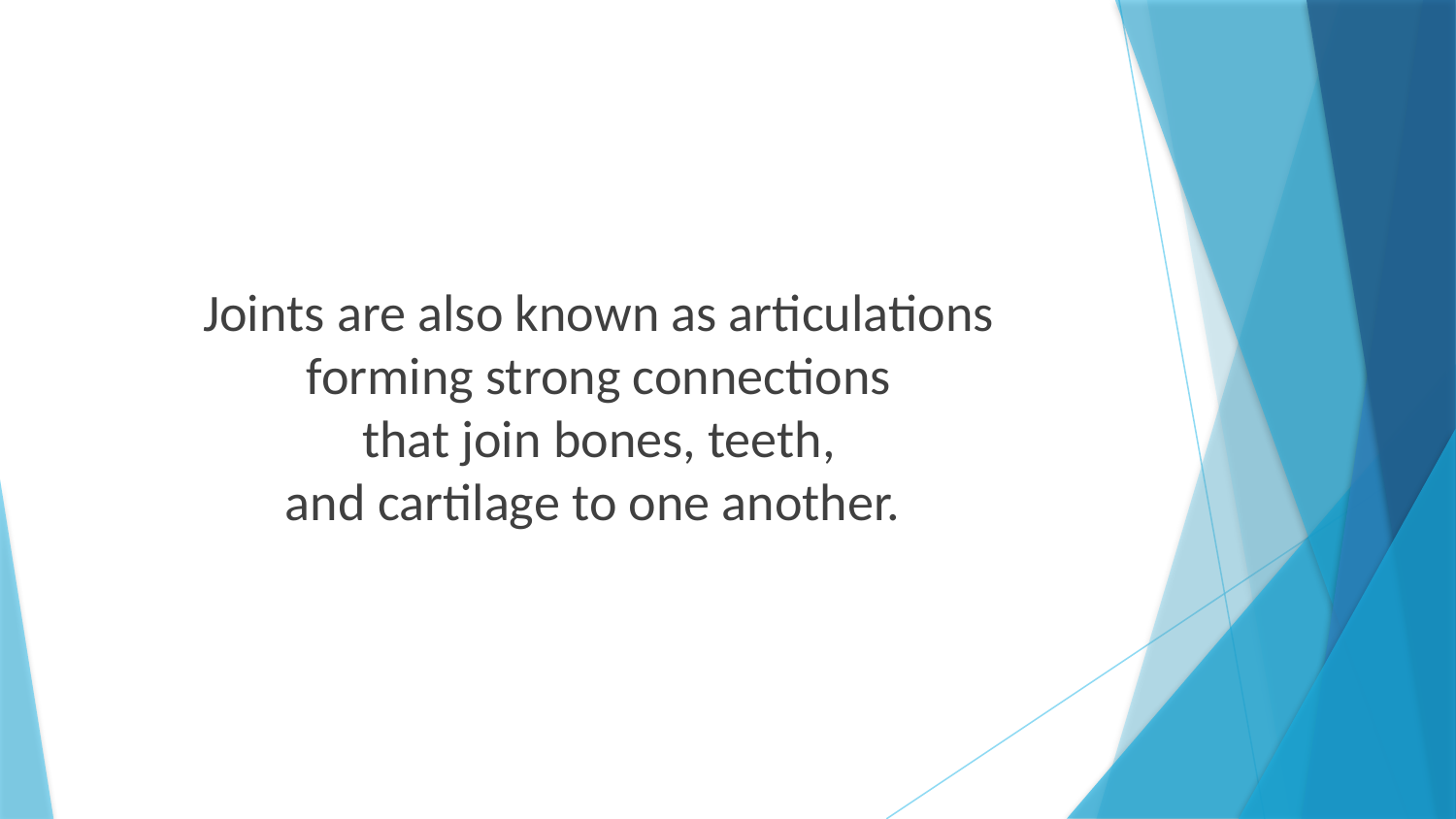

Joints are also known as articulations
forming strong connections
that join bones, teeth,
and cartilage to one another.